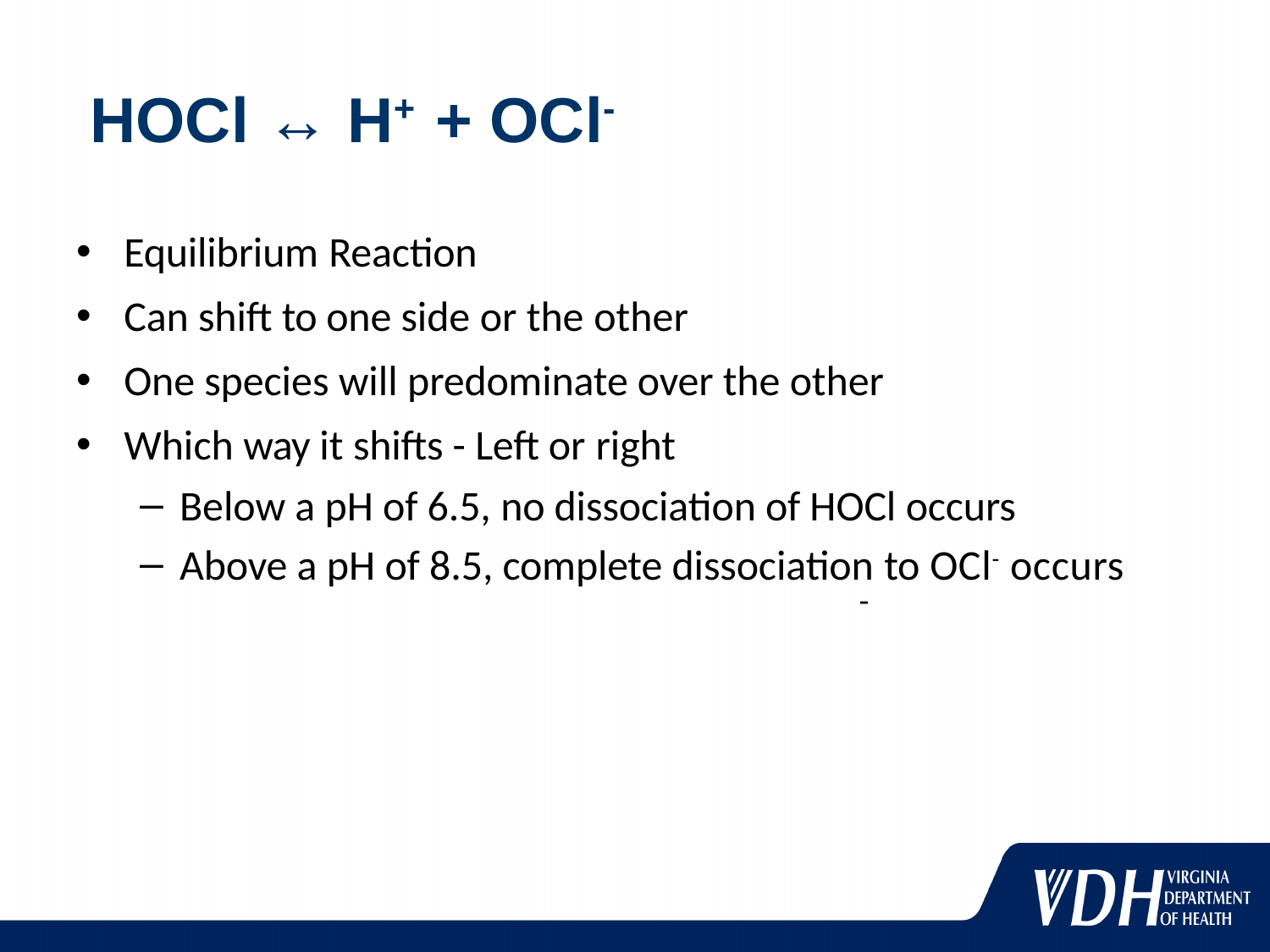

# HOCl ↔ H+  + OCl-
Equilibrium Reaction
Can shift to one side or the other
One species will predominate over the other
Which way it shifts - Left or right
Below a pH of 6.5, no dissociation of HOCl occurs
Above a pH of 8.5, complete dissociation to OCl- occurs
-